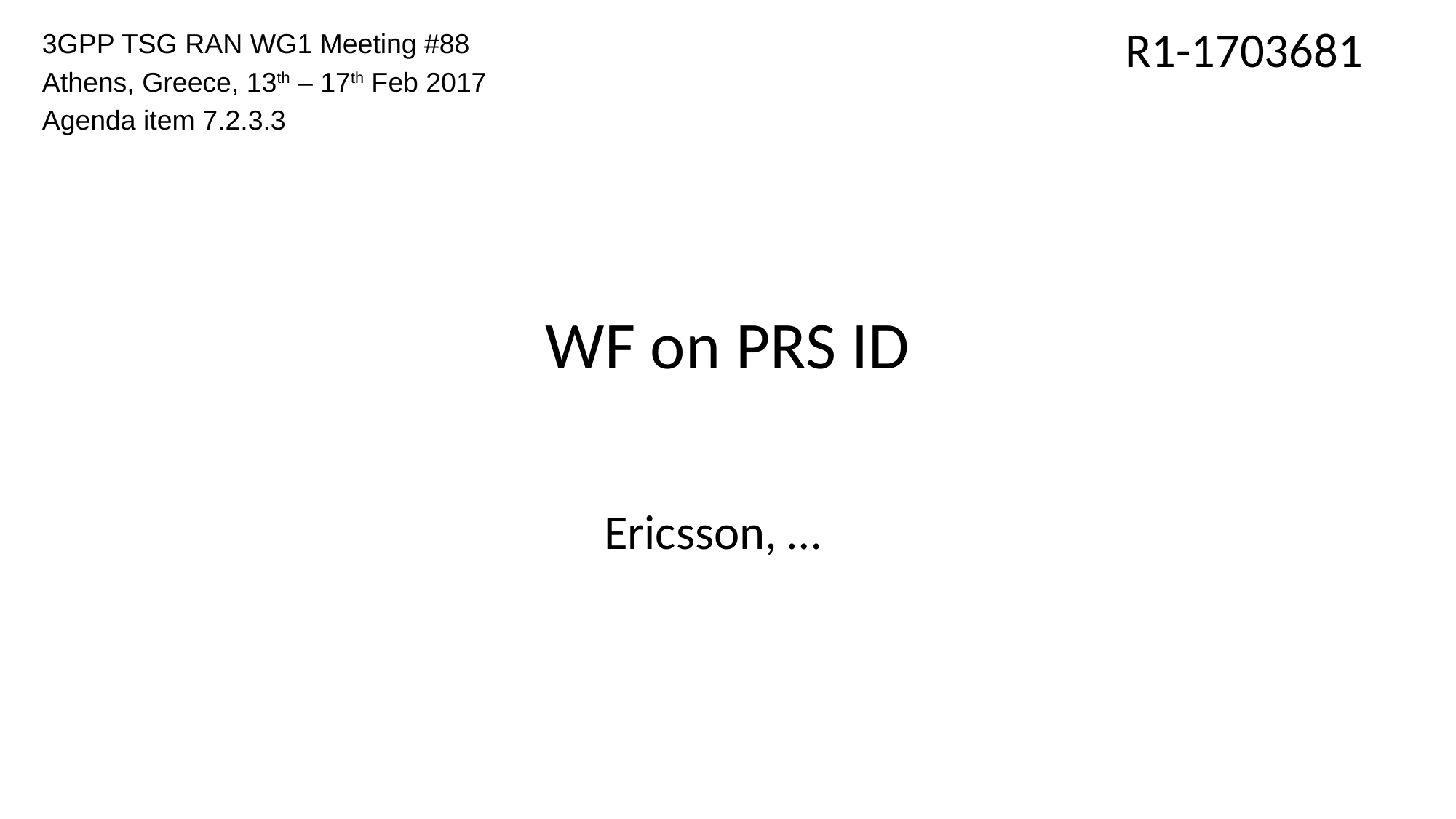

R1-1703681
3GPP TSG RAN WG1 Meeting #88
Athens, Greece, 13th – 17th Feb 2017
Agenda item 7.2.3.3
# WF on PRS ID
Ericsson, …